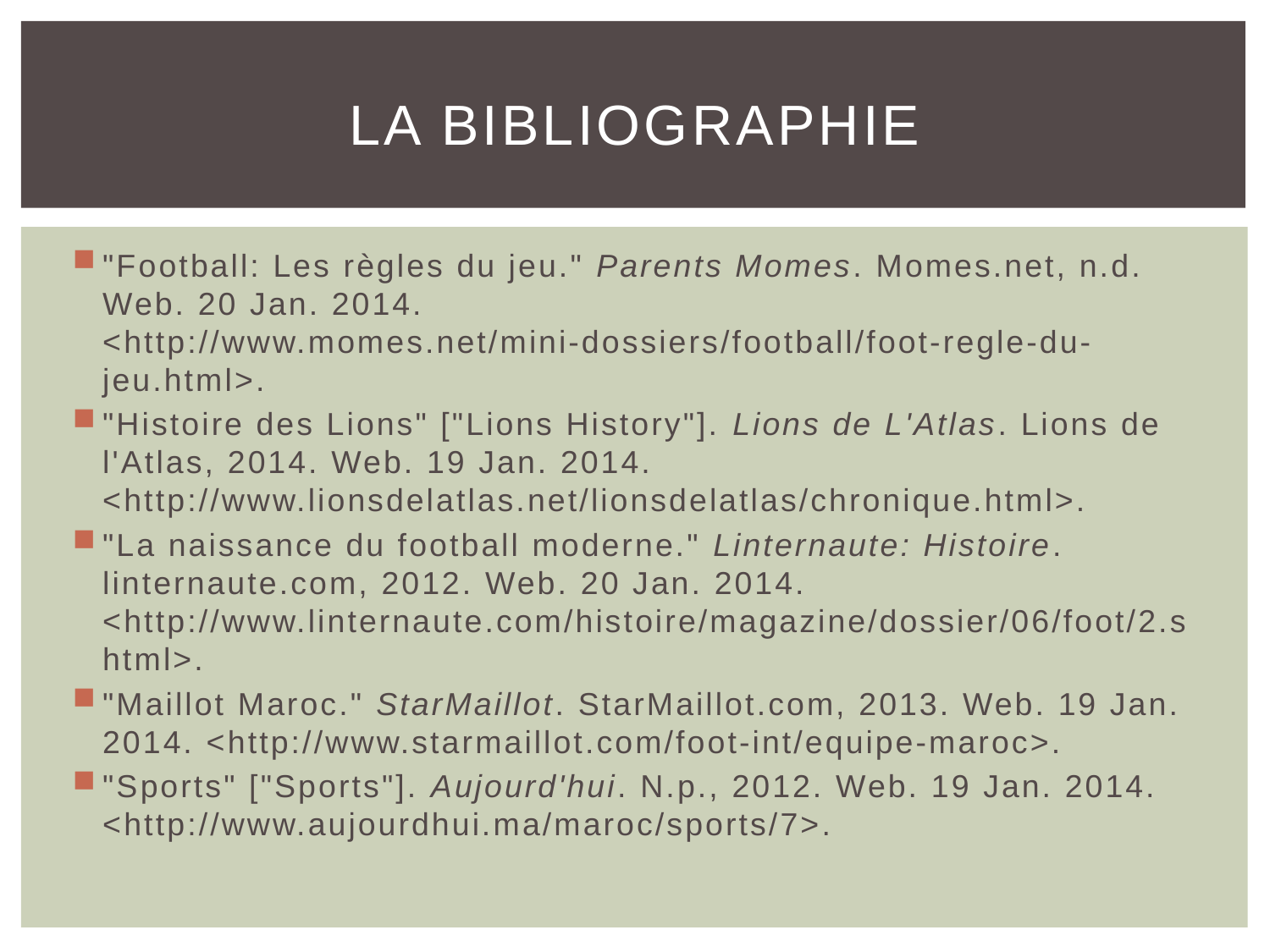

# La bibliographie
"Football: Les règles du jeu." Parents Momes. Momes.net, n.d. Web. 20 Jan. 2014. <http://www.momes.net/mini-dossiers/football/foot-regle-du-jeu.html>.
"Histoire des Lions" ["Lions History"]. Lions de L'Atlas. Lions de l'Atlas, 2014. Web. 19 Jan. 2014. <http://www.lionsdelatlas.net/lionsdelatlas/chronique.html>.
"La naissance du football moderne." Linternaute: Histoire. linternaute.com, 2012. Web. 20 Jan. 2014. <http://www.linternaute.com/histoire/magazine/dossier/06/foot/2.shtml>.
"Maillot Maroc." StarMaillot. StarMaillot.com, 2013. Web. 19 Jan. 2014. <http://www.starmaillot.com/foot-int/equipe-maroc>.
"Sports" ["Sports"]. Aujourd'hui. N.p., 2012. Web. 19 Jan. 2014. <http://www.aujourdhui.ma/maroc/sports/7>.